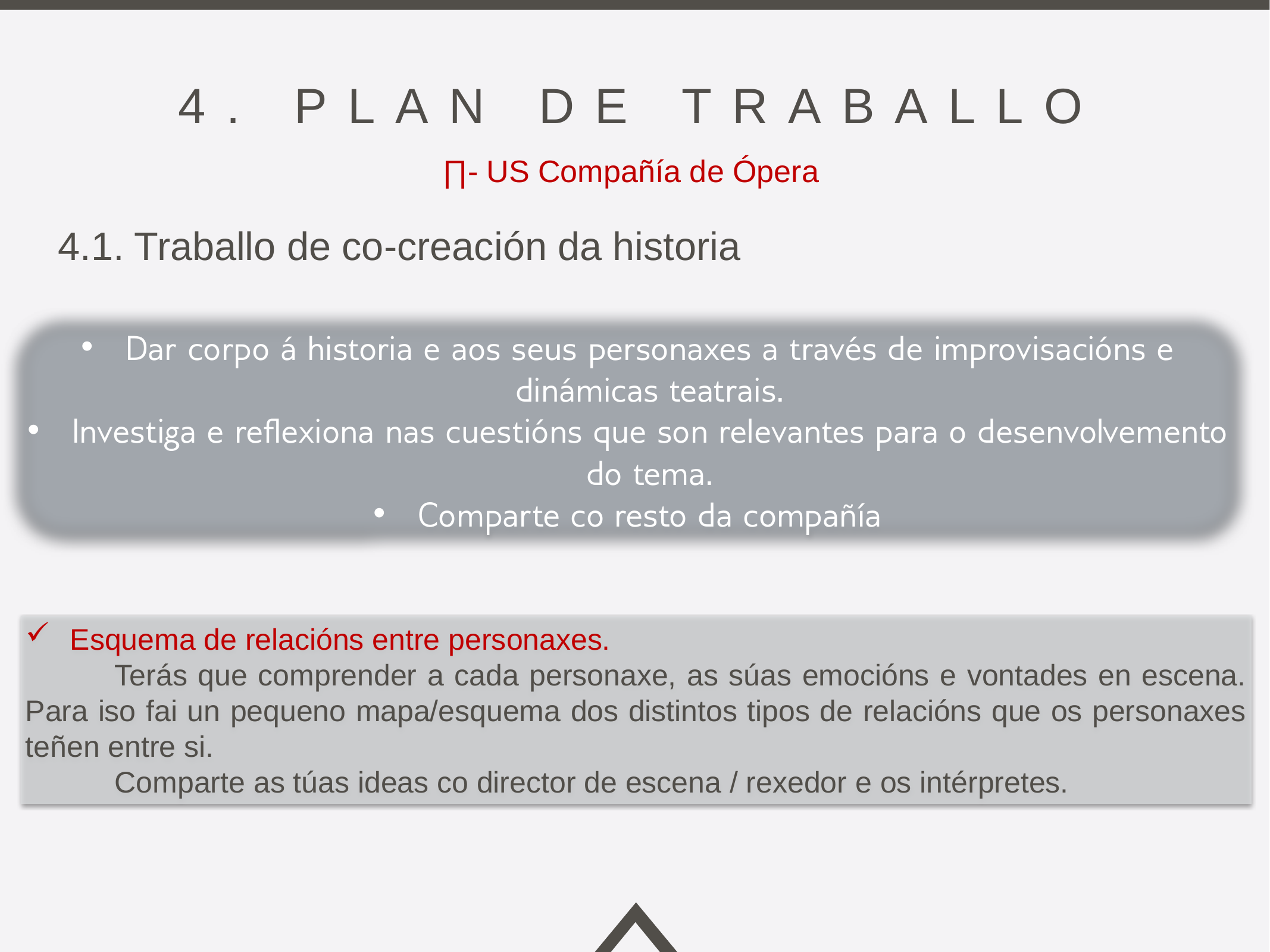

4. plan de traballo
∏- US Compañía de Ópera
4.1. Traballo de co-creación da historia
Dar corpo á historia e aos seus personaxes a través de improvisacións e dinámicas teatrais.
Investiga e reflexiona nas cuestións que son relevantes para o desenvolvemento do tema.
Comparte co resto da compañía
Esquema de relacións entre personaxes.
	Terás que comprender a cada personaxe, as súas emocións e vontades en escena. Para iso fai un pequeno mapa/esquema dos distintos tipos de relacións que os personaxes teñen entre si.
	Comparte as túas ideas co director de escena / rexedor e os intérpretes.